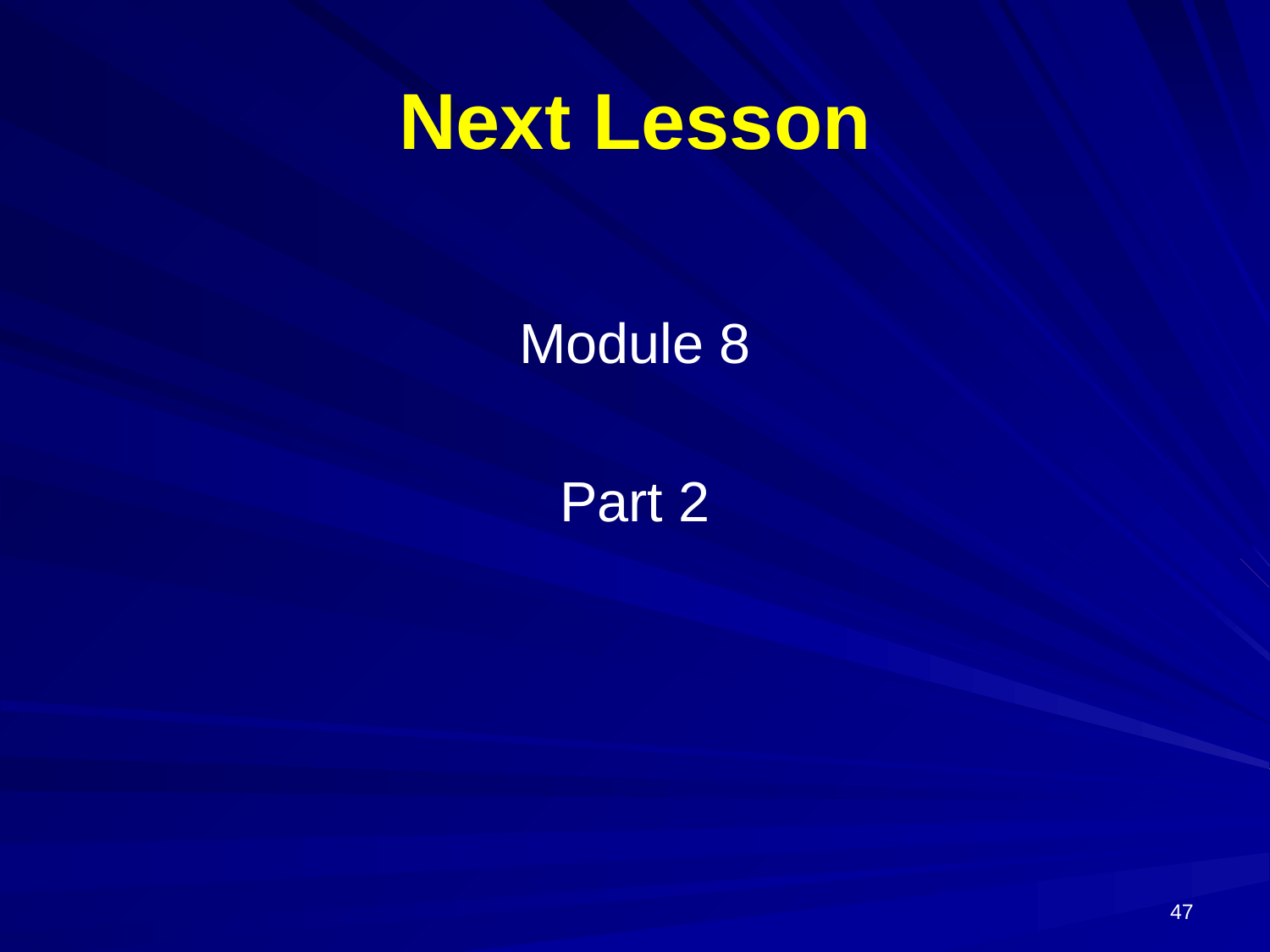

# Next Lesson

Module 8

Part 2

47